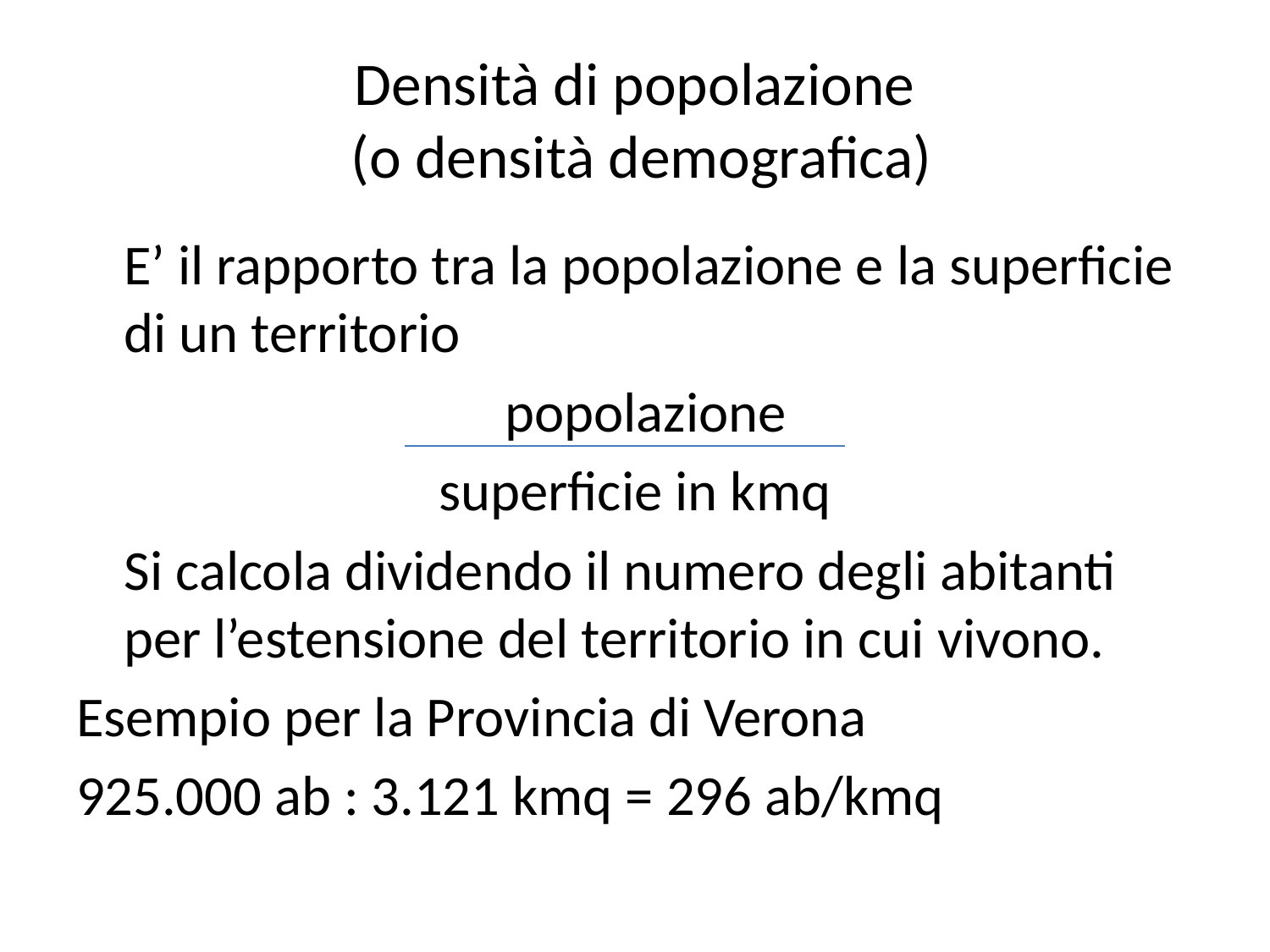

# Densità di popolazione (o densità demografica)
	E’ il rapporto tra la popolazione e la superficie di un territorio
				popolazione
superficie in kmq
	Si calcola dividendo il numero degli abitanti per l’estensione del territorio in cui vivono.
Esempio per la Provincia di Verona
925.000 ab : 3.121 kmq = 296 ab/kmq